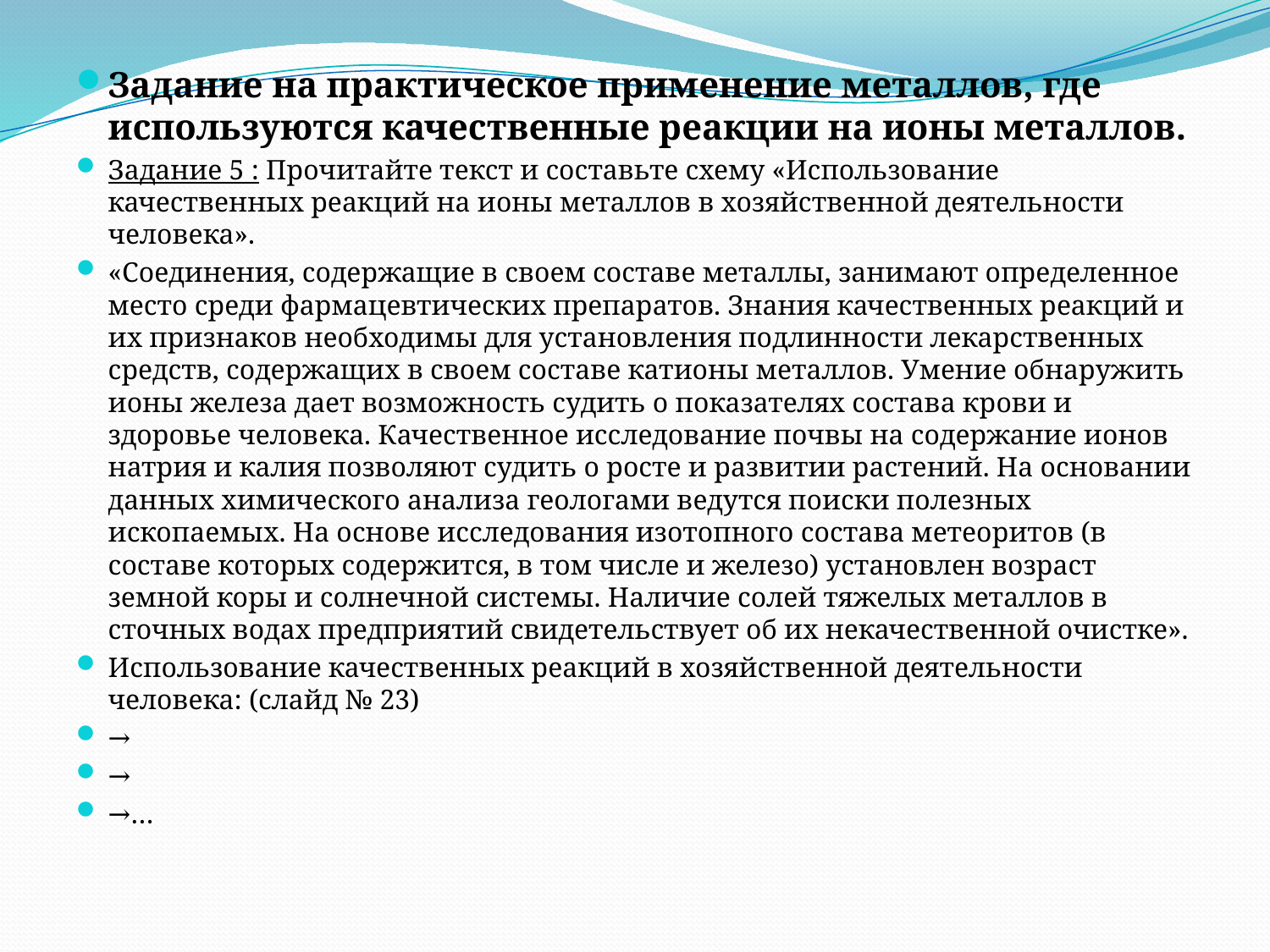

Задание на практическое применение металлов, где используются качественные реакции на ионы металлов.
Задание 5 : Прочитайте текст и составьте схему «Использование качественных реакций на ионы металлов в хозяйственной деятельности человека».
«Соединения, содержащие в своем составе металлы, занимают определенное место среди фармацевтических препаратов. Знания качественных реакций и  их признаков необходимы для установления подлинности лекарственных средств, содержащих в своем составе катионы металлов. Умение обнаружить ионы железа дает возможность судить о показателях состава крови и здоровье человека. Качественное исследование почвы на содержание ионов натрия и калия позволяют судить о росте и развитии растений. На основании данных химического анализа геологами ведутся поиски полезных ископаемых. На основе исследования изотопного состава метеоритов (в составе которых содержится, в том числе и железо) установлен возраст земной коры и солнечной системы. Наличие солей тяжелых металлов в сточных водах предприятий свидетельствует об их некачественной очистке».
Использование качественных реакций в хозяйственной деятельности человека: (слайд № 23)
→
→
→…

#